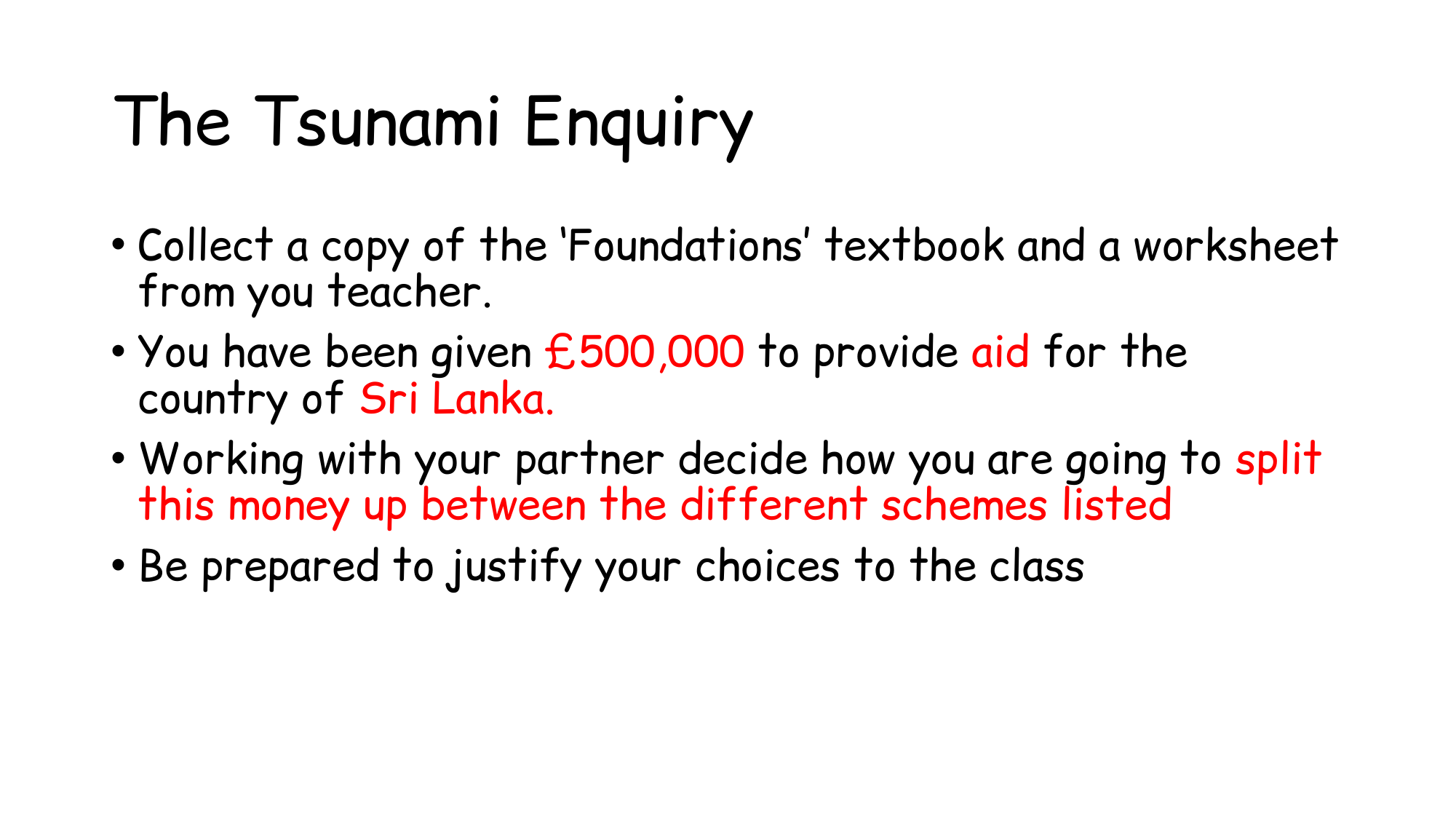

# The Tsunami Enquiry
Collect a copy of the ‘Foundations’ textbook and a worksheet from you teacher.
You have been given £500,000 to provide aid for the country of Sri Lanka.
Working with your partner decide how you are going to split this money up between the different schemes listed
Be prepared to justify your choices to the class